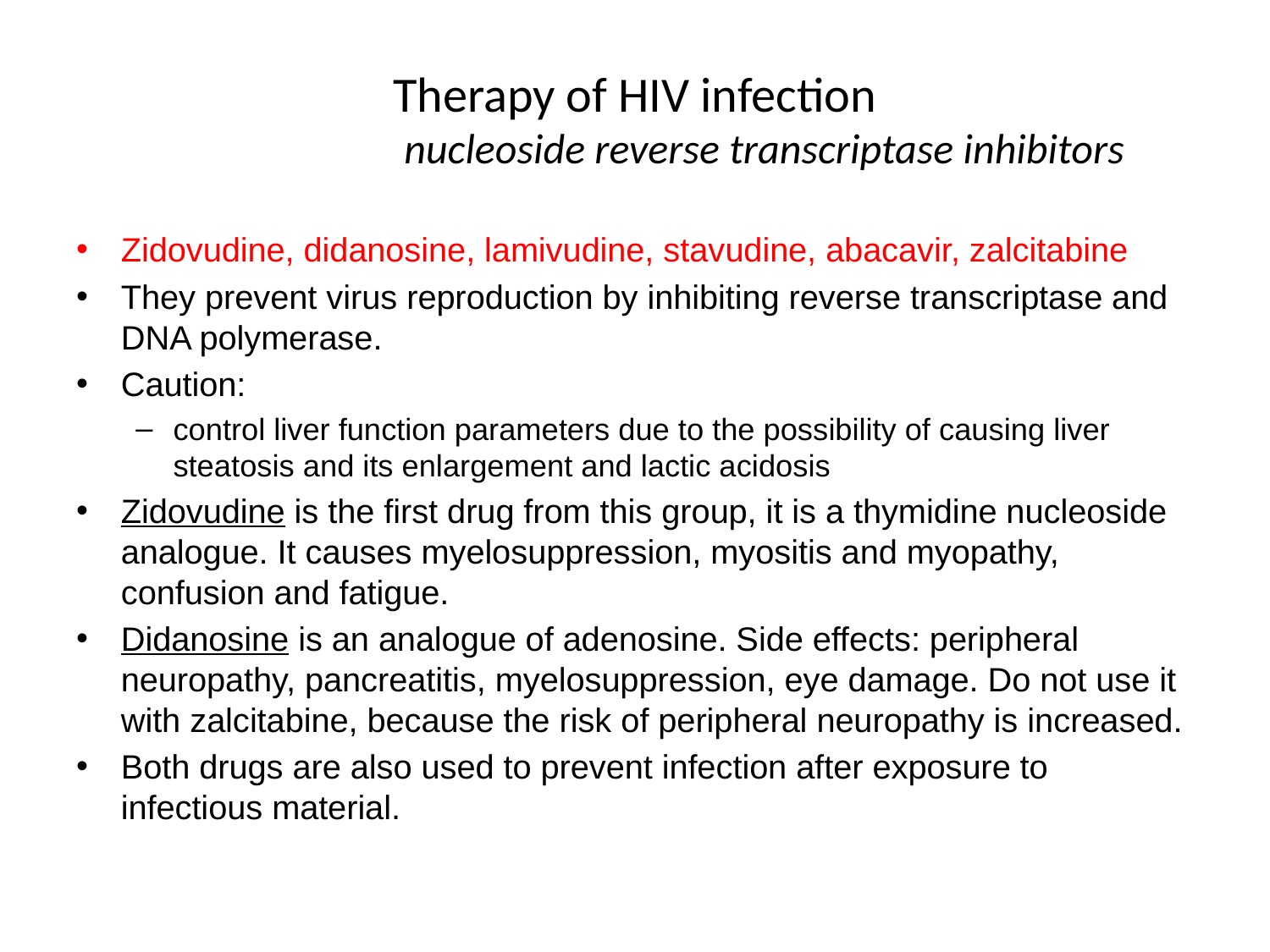

# Therapy of HIV infection nucleoside reverse transcriptase inhibitors
Zidovudine, didanosine, lamivudine, stavudine, abacavir, zalcitabine
They prevent virus reproduction by inhibiting reverse transcriptase and DNA polymerase.
Caution:
control liver function parameters due to the possibility of causing liver steatosis and its enlargement and lactic acidosis
Zidovudine is the first drug from this group, it is a thymidine nucleoside analogue. It causes myelosuppression, myositis and myopathy, confusion and fatigue.
Didanosine is an analogue of adenosine. Side effects: peripheral neuropathy, pancreatitis, myelosuppression, eye damage. Do not use it with zalcitabine, because the risk of peripheral neuropathy is increased.
Both drugs are also used to prevent infection after exposure to infectious material.